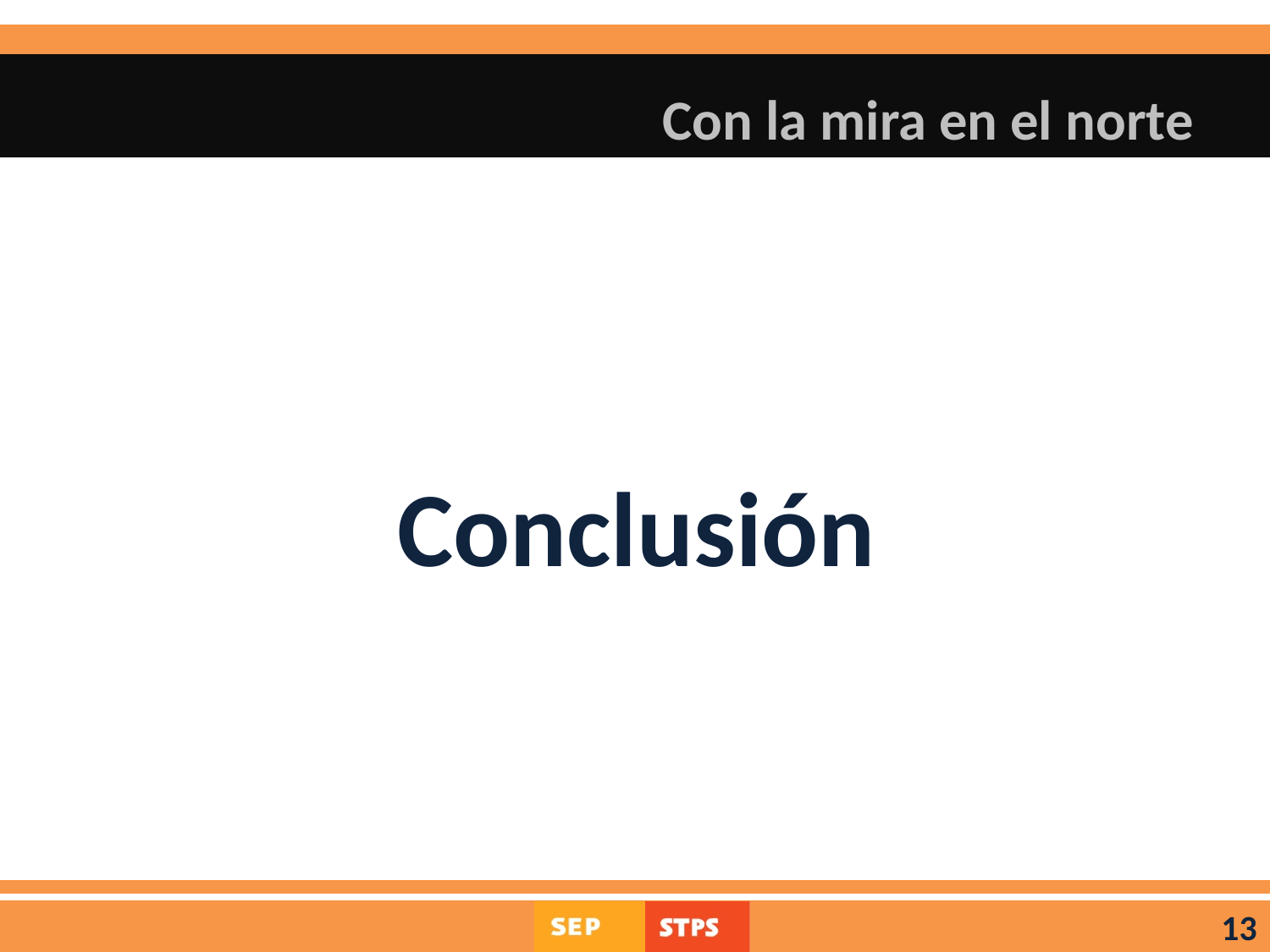

# Con la mira en el norte
Conclusión

13